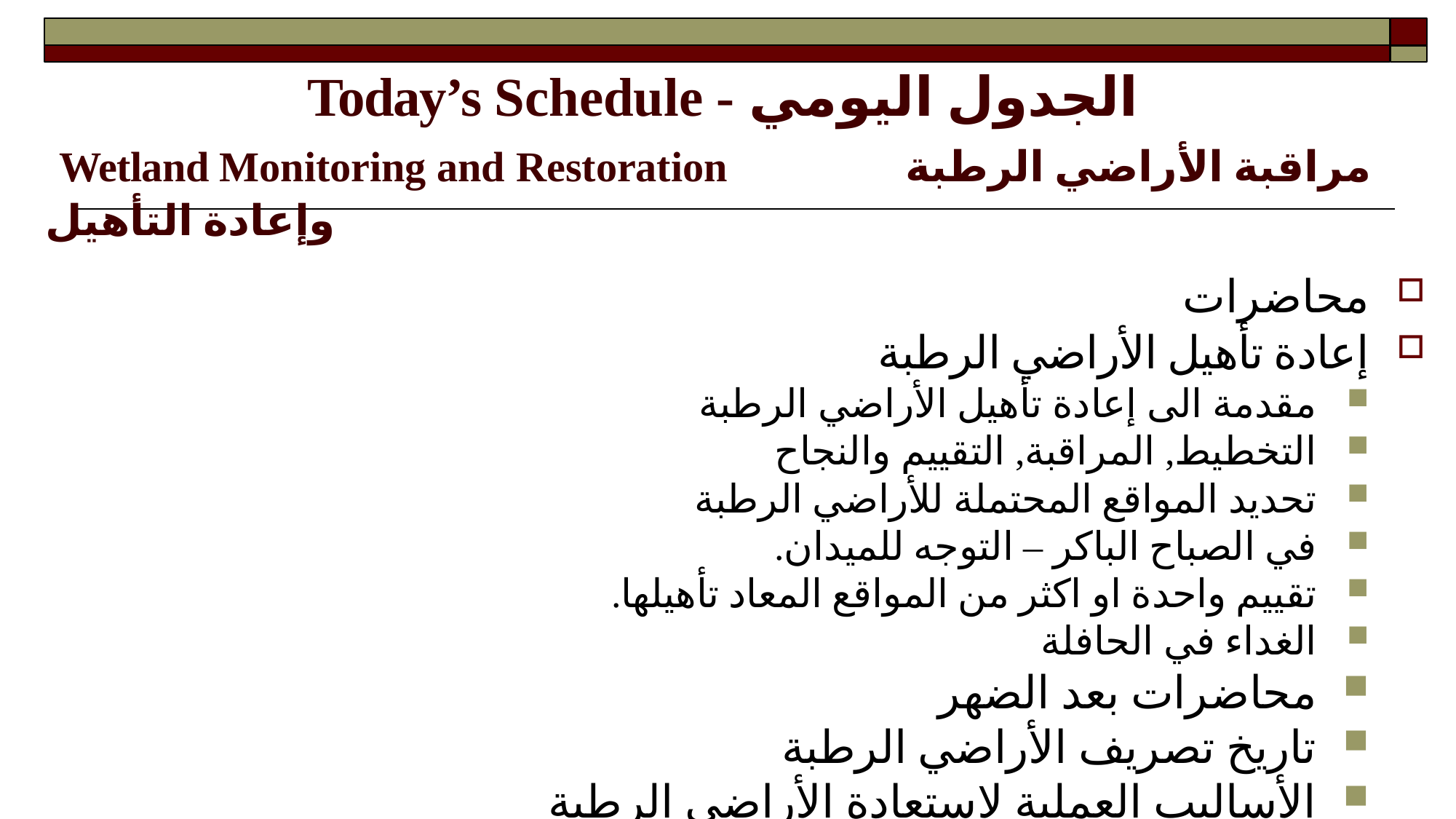

# Today’s Schedule - الجدول اليومي Wetland Monitoring and Restoration                 مراقبة الأراضي الرطبة وإعادة التأهيل

محاضرات
إعادة تأهيل الأراضي الرطبة
مقدمة الى إعادة تأهيل الأراضي الرطبة
التخطيط, المراقبة, التقييم والنجاح
تحديد المواقع المحتملة للأراضي الرطبة
في الصباح الباكر – التوجه للميدان.
تقييم واحدة او اكثر من المواقع المعاد تأهيلها.
الغداء في الحافلة
محاضرات بعد الضهر
تاريخ تصريف الأراضي الرطبة
الأساليب العملية لاستعادة الأراضي الرطبة